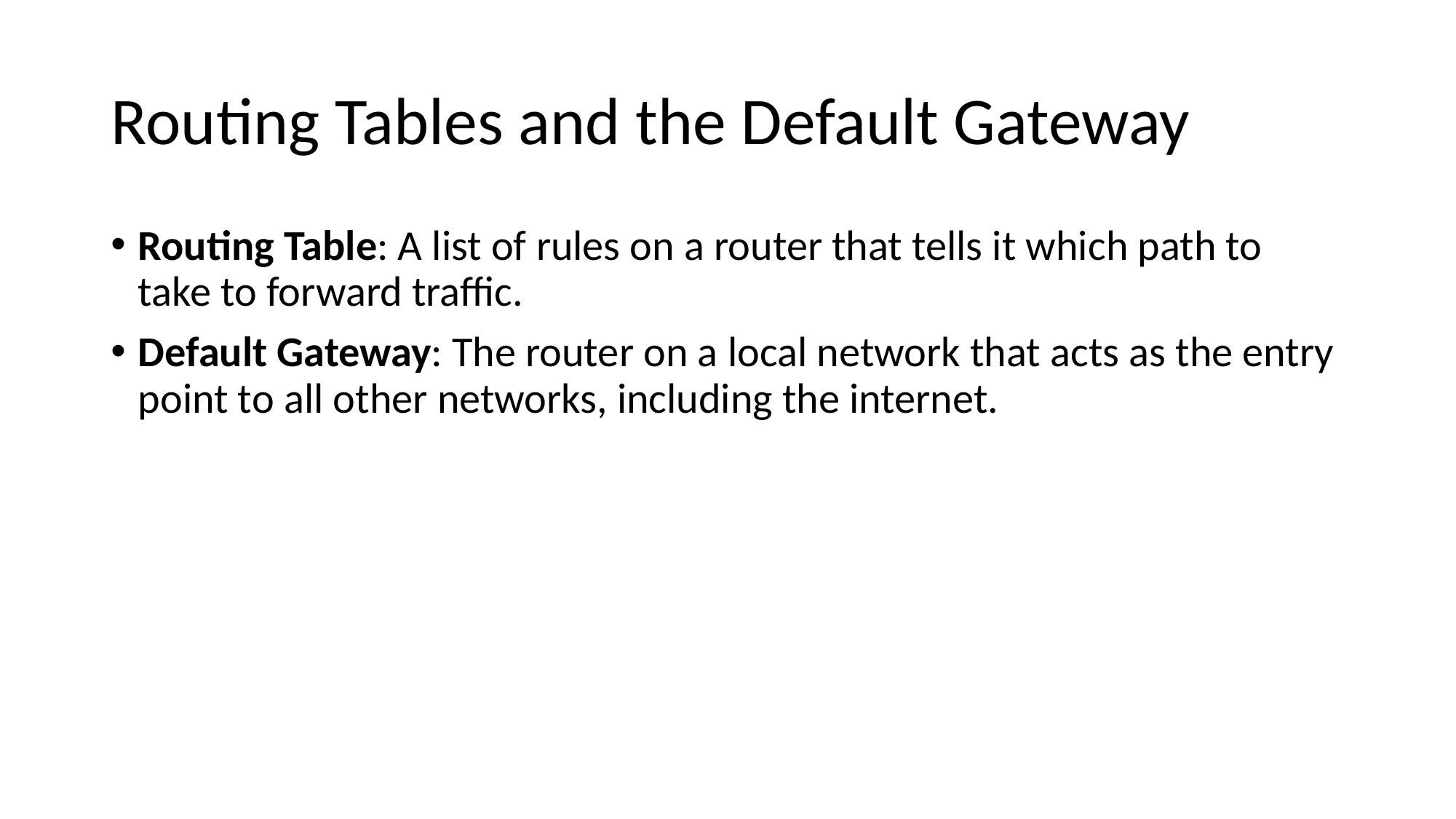

# Routing Tables and the Default Gateway
Routing Table: A list of rules on a router that tells it which path to take to forward traffic.
Default Gateway: The router on a local network that acts as the entry point to all other networks, including the internet.